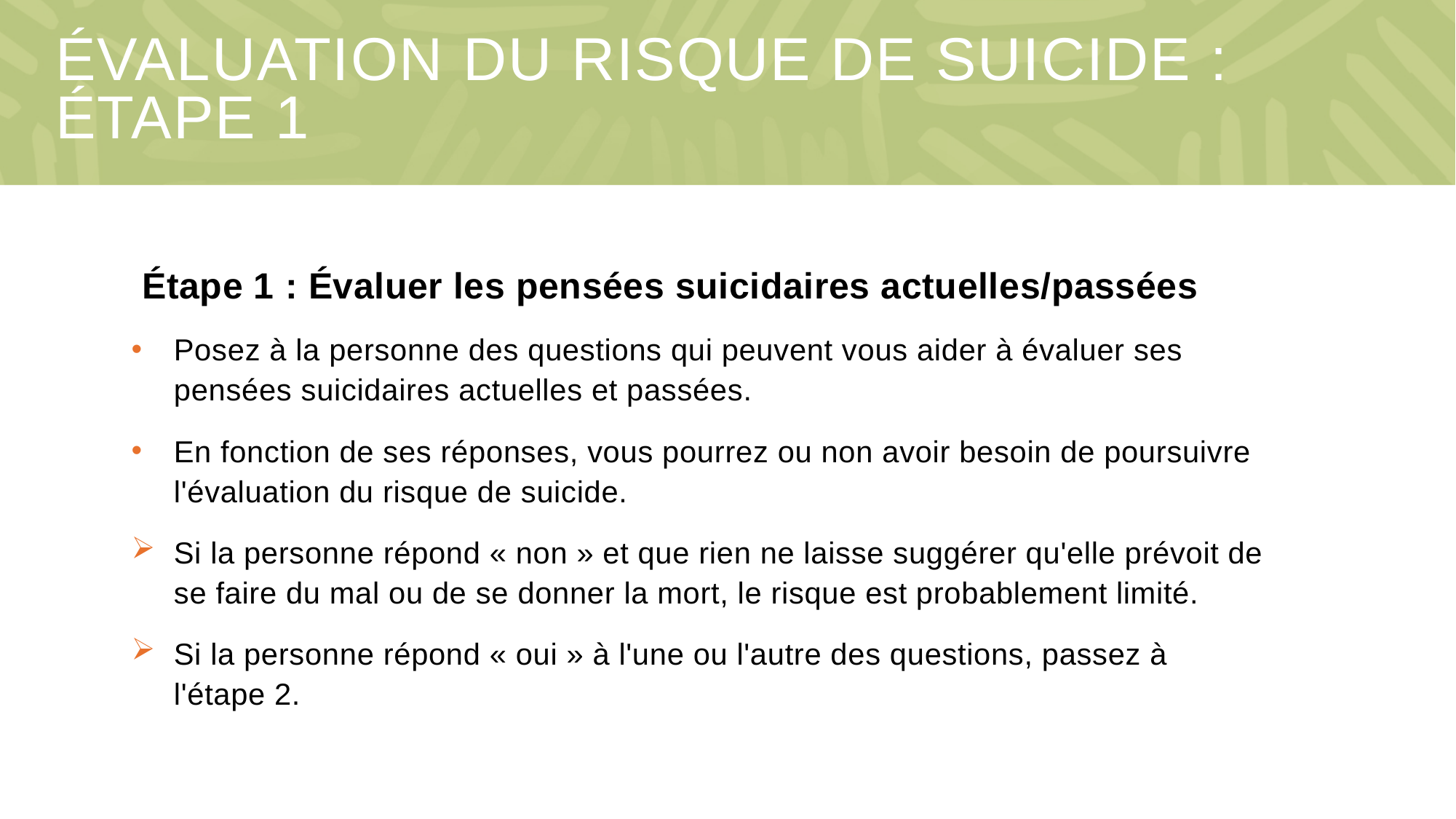

# ÉVALUATION DU RISQUE DE SUICIDE : Étape 1
Étape 1 : Évaluer les pensées suicidaires actuelles/passées
Posez à la personne des questions qui peuvent vous aider à évaluer ses pensées suicidaires actuelles et passées.
En fonction de ses réponses, vous pourrez ou non avoir besoin de poursuivre l'évaluation du risque de suicide.
Si la personne répond « non » et que rien ne laisse suggérer qu'elle prévoit de se faire du mal ou de se donner la mort, le risque est probablement limité.
Si la personne répond « oui » à l'une ou l'autre des questions, passez à l'étape 2.